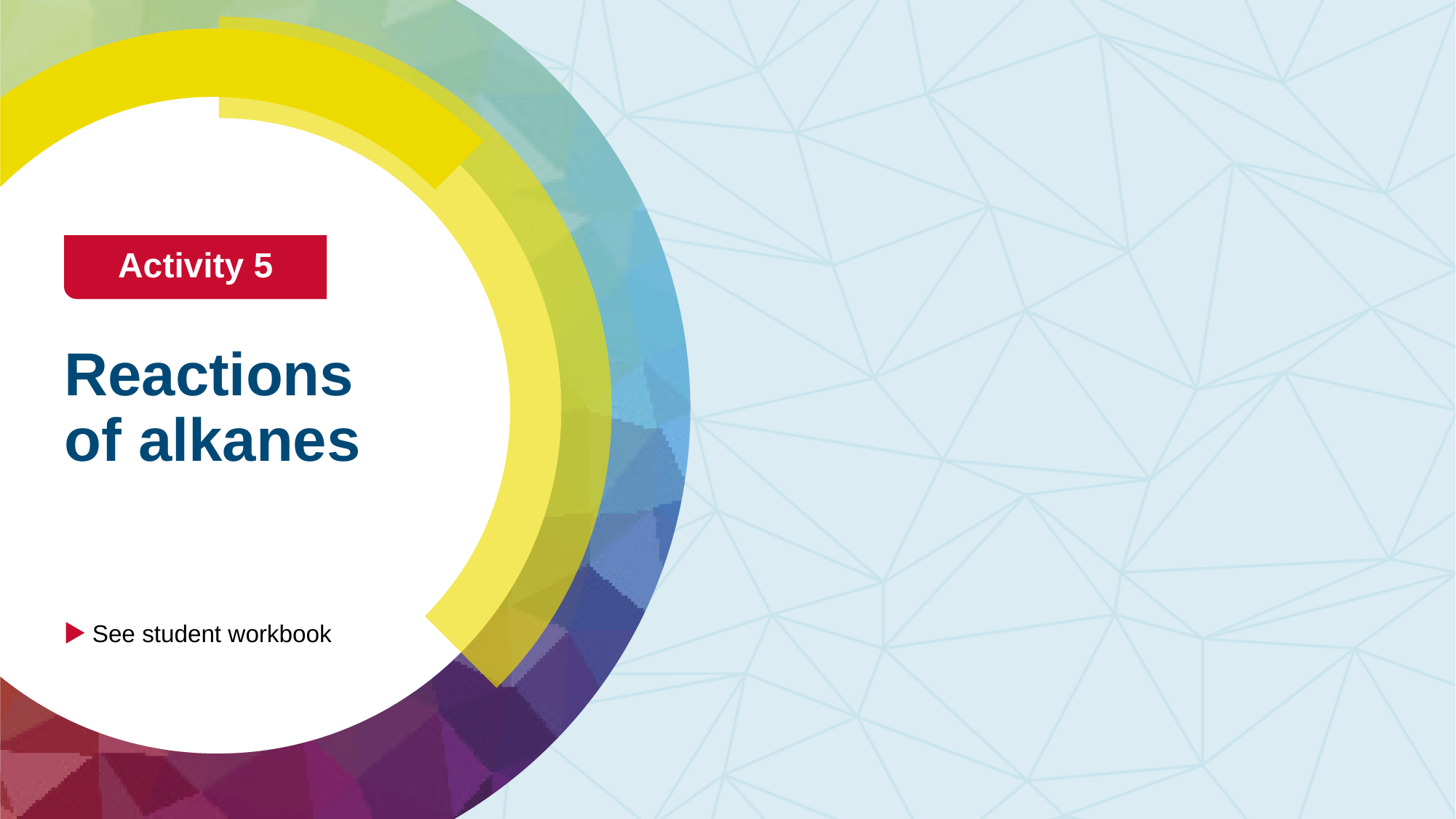

Activity 5
# Reactions of alkanes
See student workbook